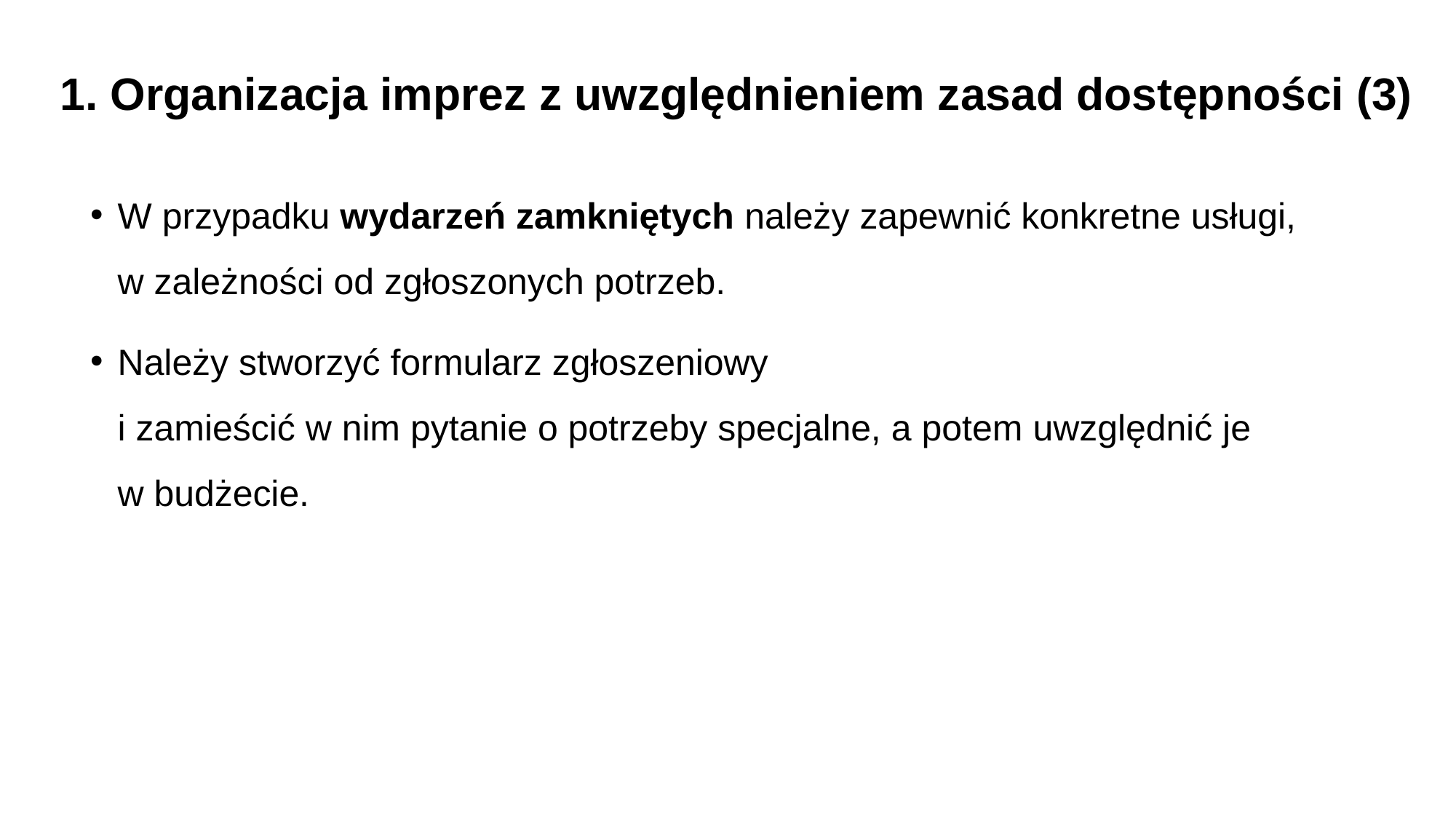

1. Organizacja imprez z uwzględnieniem zasad dostępności (3)
W przypadku wydarzeń zamkniętych należy zapewnić konkretne usługi,
w zależności od zgłoszonych potrzeb.
Należy stworzyć formularz zgłoszeniowy
i zamieścić w nim pytanie o potrzeby specjalne, a potem uwzględnić je
w budżecie.